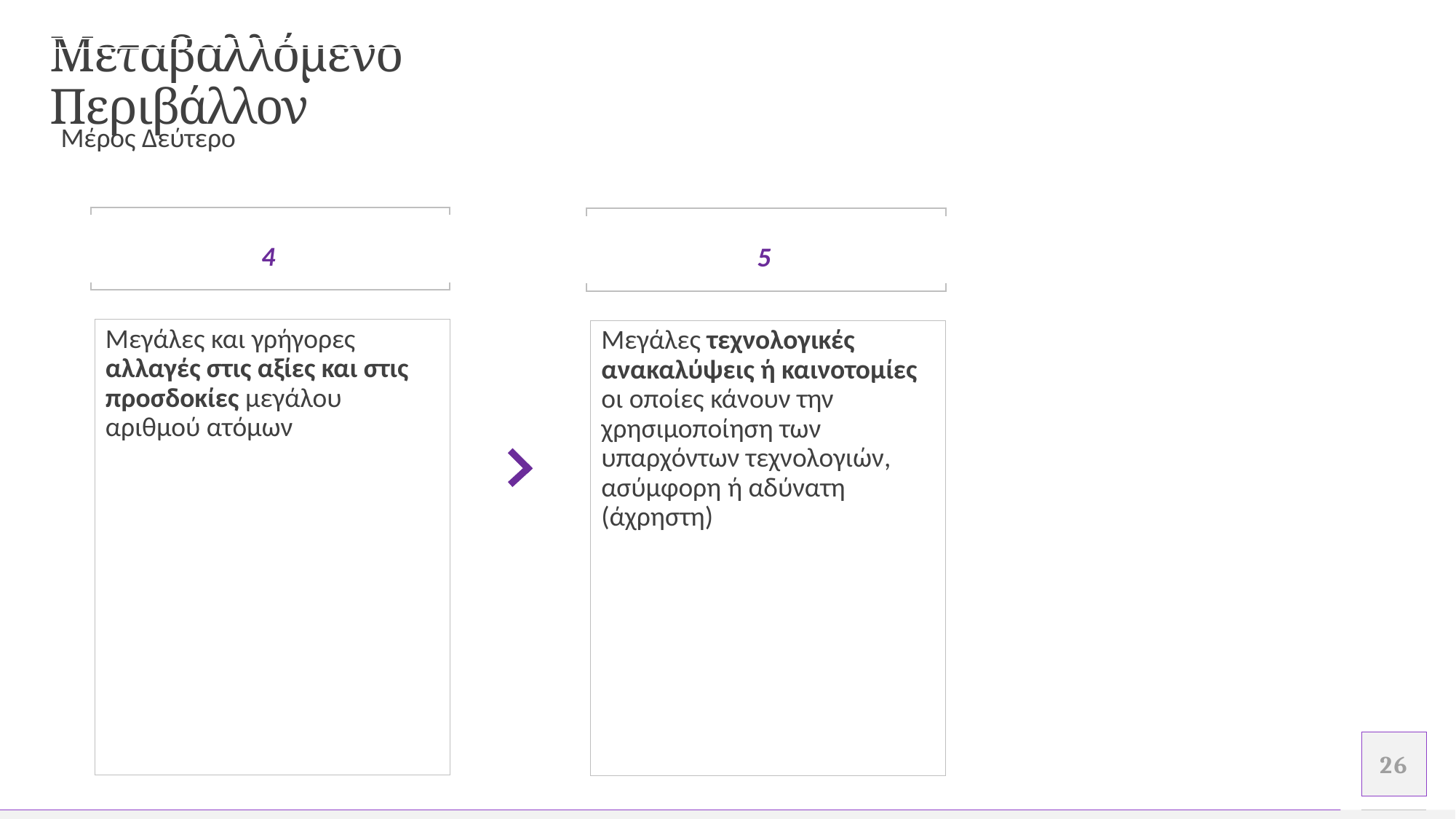

# Μεταβαλλόμενο Περιβάλλον
Μέρος Δεύτερο

4
5

Μεγάλες και γρήγορες αλλαγές στις αξίες και στις προσδοκίες μεγάλου αριθμού ατόμων
Μεγάλες τεχνολογικές ανακαλύψεις ή καινοτομίες οι οποίες κάνουν την χρησιμοποίηση των υπαρχόντων τεχνολογιών, ασύμφορη ή αδύνατη (άχρηστη)
.
.

26
Προσθέστε υποσέλιδο